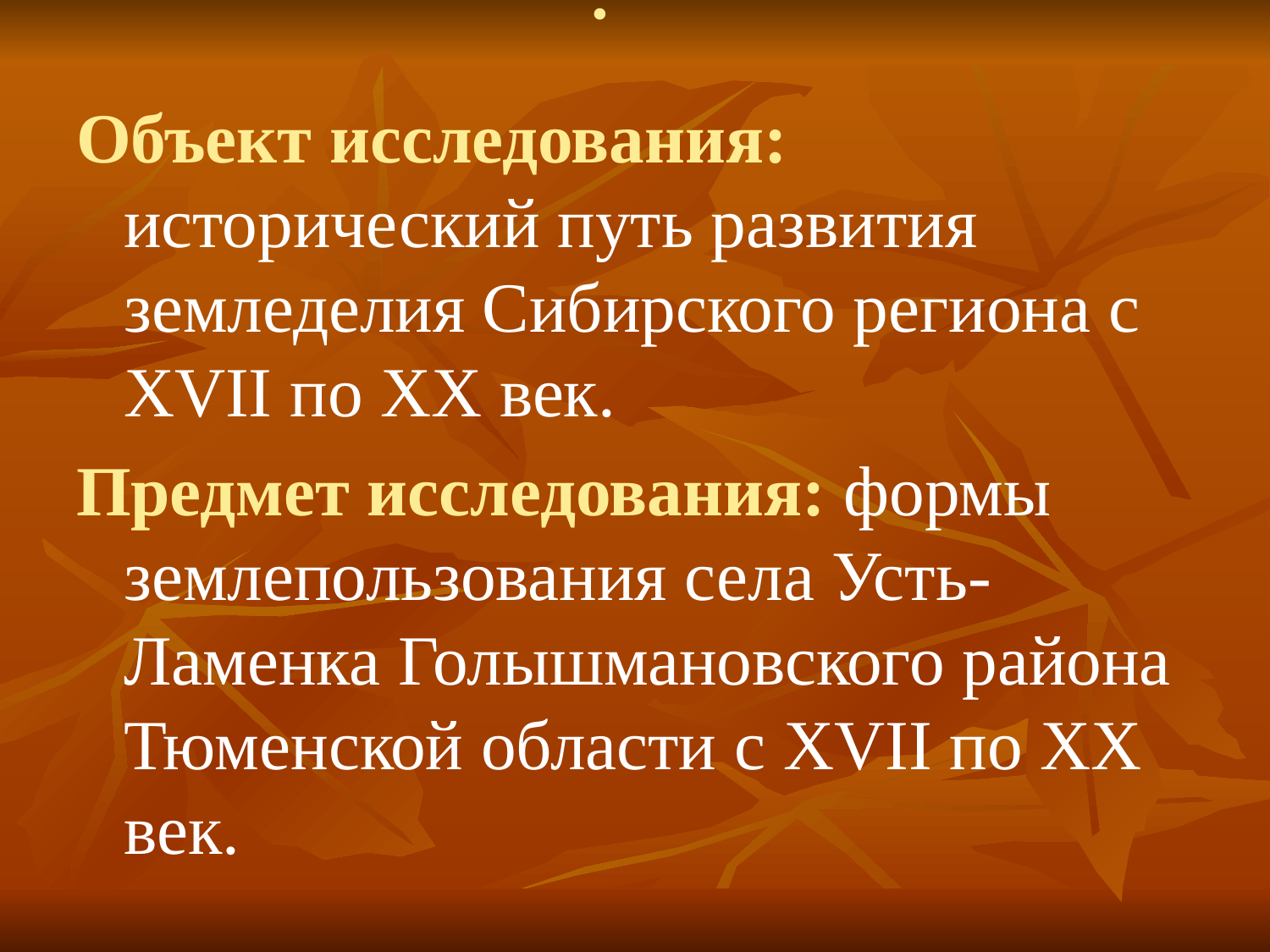

# .
Объект исследования:
исторический путь развития земледелия Сибирского региона с XVII по XX век.
Предмет исследования: формы землепользования села Усть-Ламенка Голышмановского района Тюменской области с XVII по XX век.